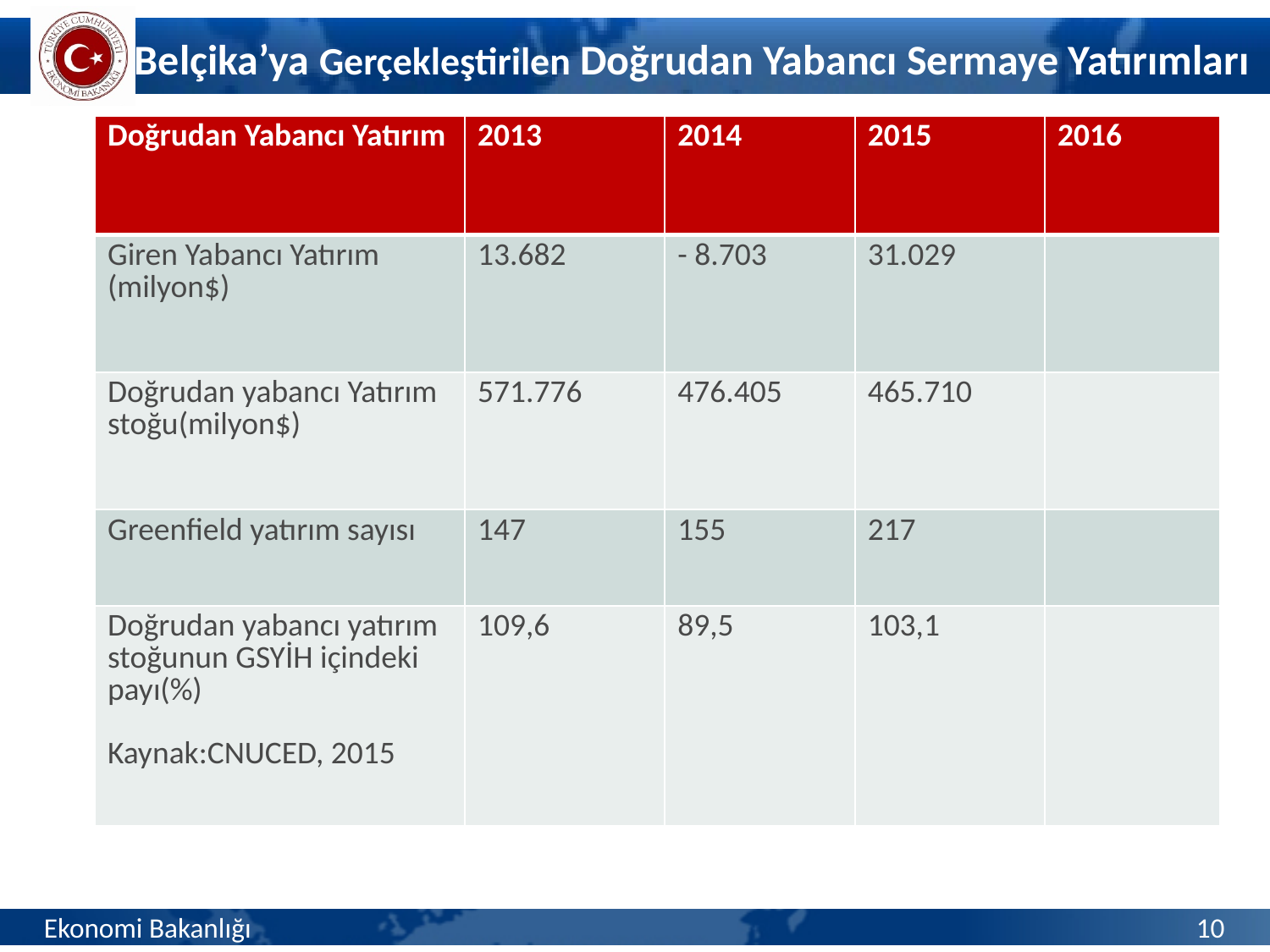

# Belçika’ya Gerçekleştirilen Doğrudan Yabancı Sermaye Yatırımları
| Doğrudan Yabancı Yatırım | 2013 | 2014 | 2015 | 2016 |
| --- | --- | --- | --- | --- |
| Giren Yabancı Yatırım (milyon$) | 13.682 | - 8.703 | 31.029 |  |
| Doğrudan yabancı Yatırım stoğu(milyon$) | 571.776 | 476.405 | 465.710 |  |
| Greenfield yatırım sayısı | 147 | 155 | 217 |  |
| Doğrudan yabancı yatırım stoğunun GSYİH içindeki payı(%) Kaynak:CNUCED, 2015 | 109,6 | 89,5 | 103,1 |  |
Ekonomi Bakanlığı
10